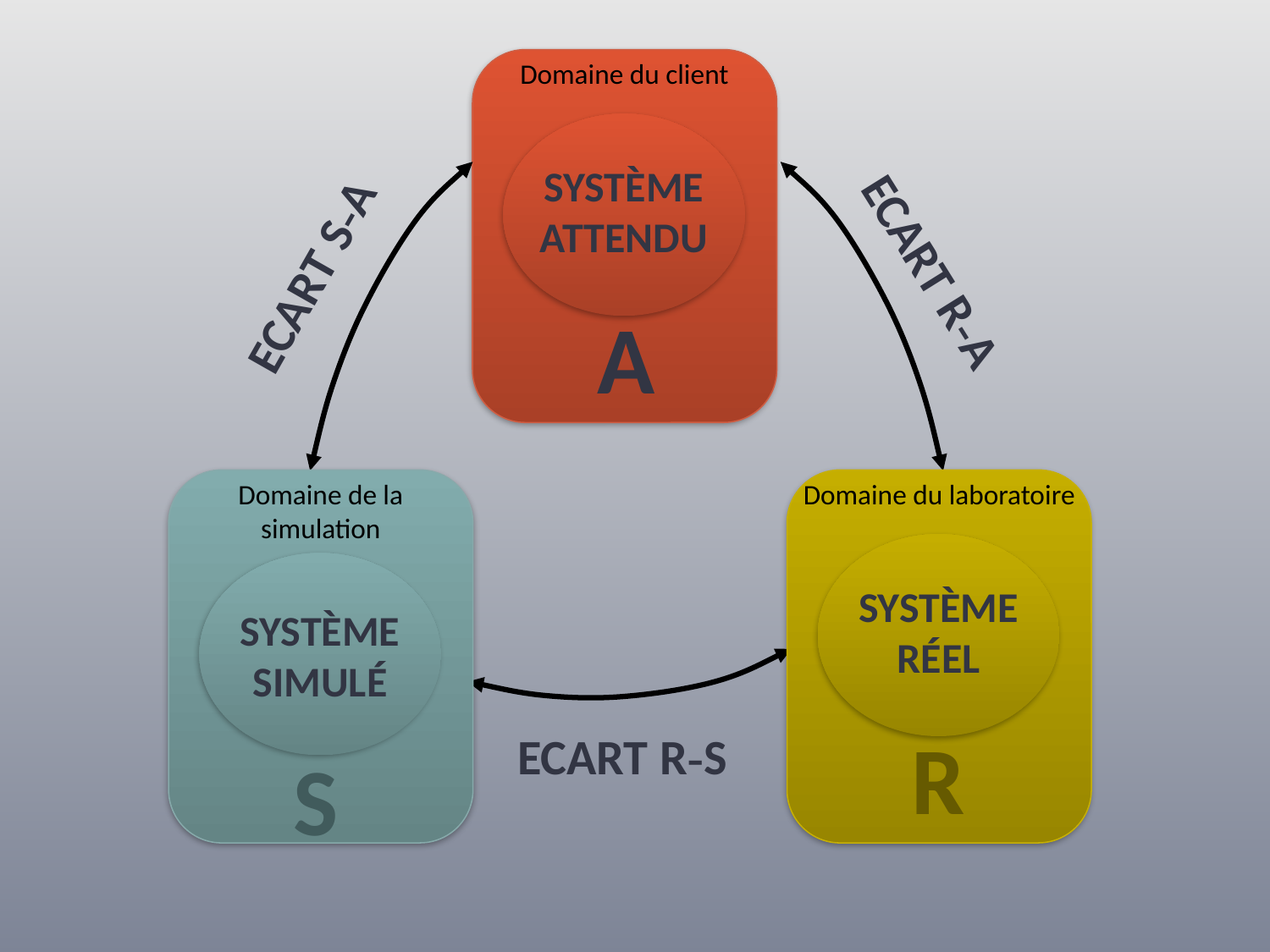

Domaine du client

Système
Attendu

Ecart R-A
Ecart S-A
A

Domaine de la simulation

Domaine du laboratoire

Système
Réel
Système
Simulé
R
Ecart R-S
S